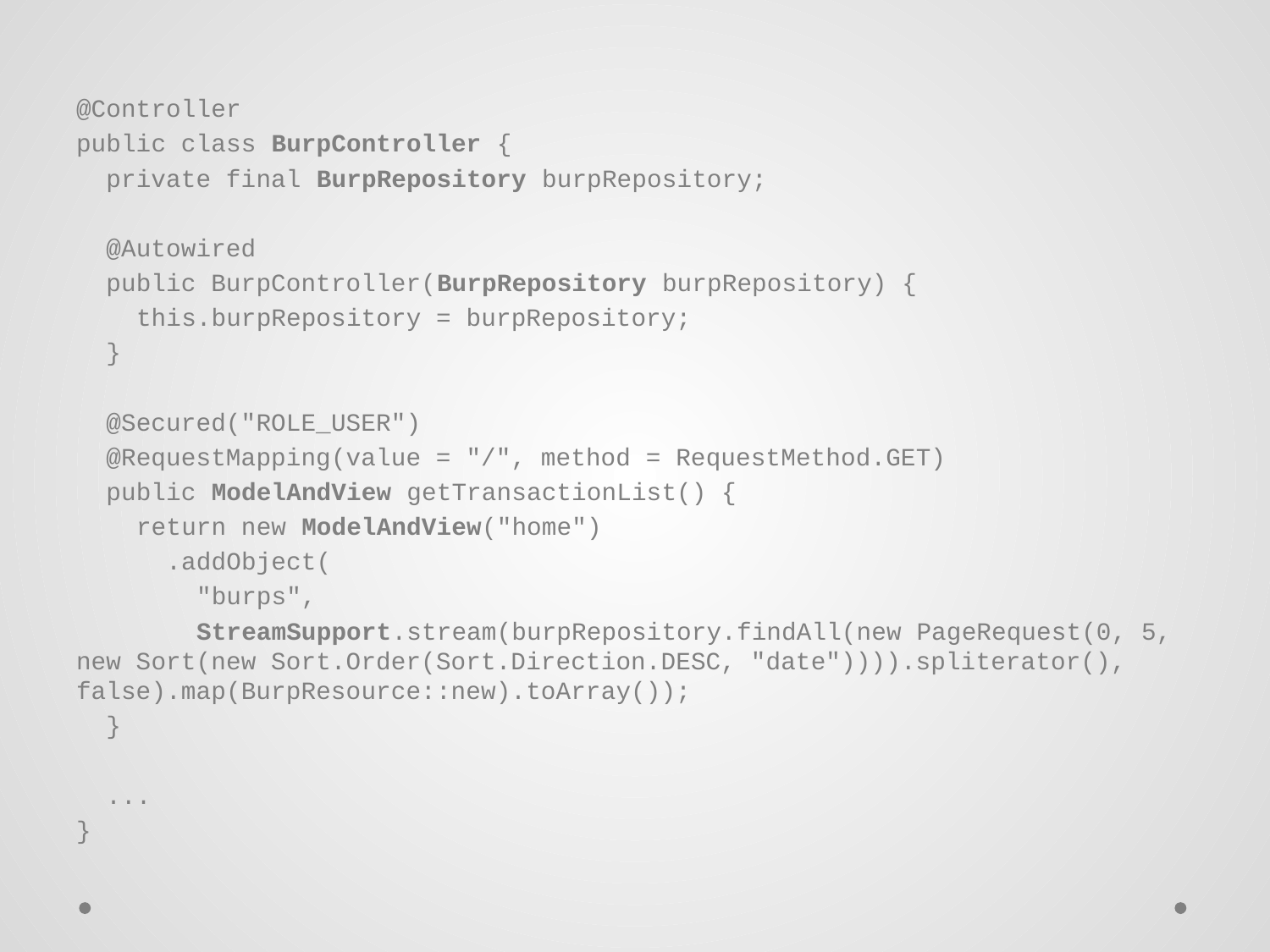

@Controller
public class BurpController {
  private final BurpRepository burpRepository;

  @Autowired
  public BurpController(BurpRepository burpRepository) {
    this.burpRepository = burpRepository;
  }

  @Secured("ROLE_USER")
  @RequestMapping(value = "/", method = RequestMethod.GET)
  public ModelAndView getTransactionList() {
    return new ModelAndView("home")
      .addObject(
        "burps",
        StreamSupport.stream(burpRepository.findAll(new PageRequest(0, 5, new Sort(new Sort.Order(Sort.Direction.DESC, "date")))).spliterator(), false).map(BurpResource::new).toArray());
  }

  ...
}